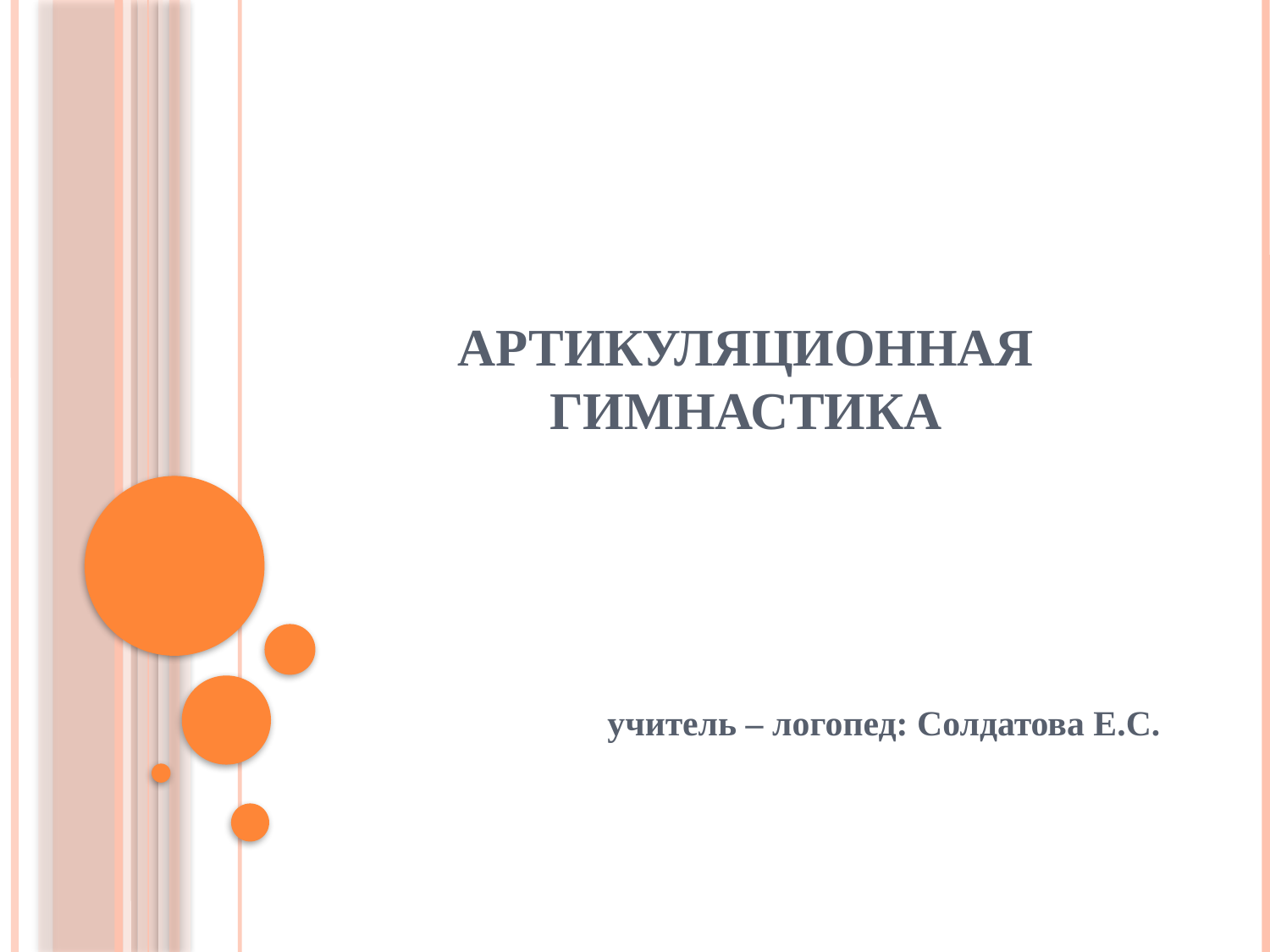

# Артикуляционная гимнастика
                               учитель – логопед: Солдатова Е.С.